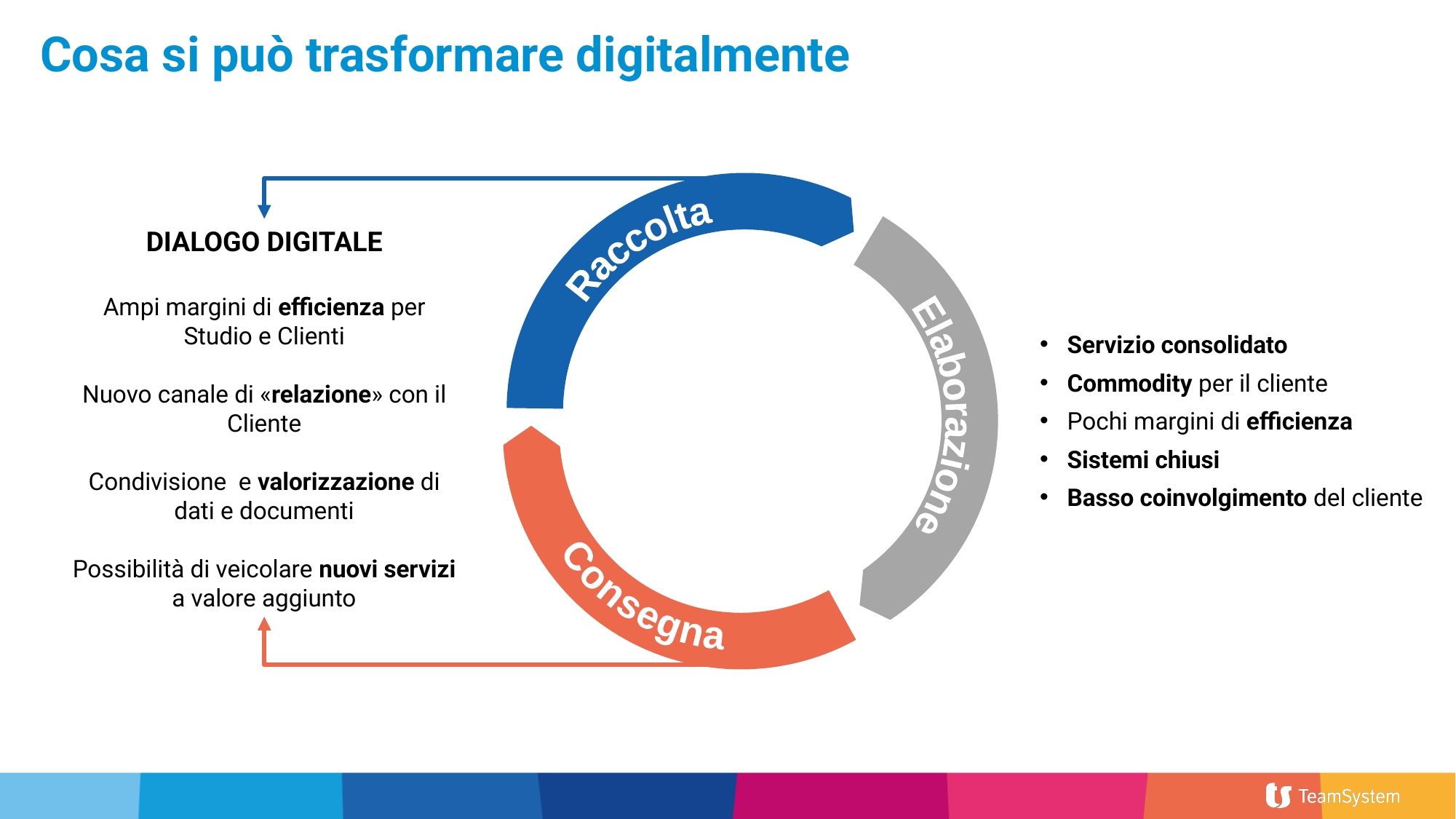

# Cosa si può trasformare digitalmente

Raccolta
Elaborazione
DIALOGO DIGITALE

Ampi margini di efficienza per Studio e Clienti

Nuovo canale di «relazione» con il Cliente

Condivisione  e valorizzazione di dati e documenti

Possibilità di veicolare nuovi servizi a valore aggiunto
Consegna
Servizio consolidato
Commodity per il cliente
Pochi margini di efficienza
Sistemi chiusi
Basso coinvolgimento del cliente